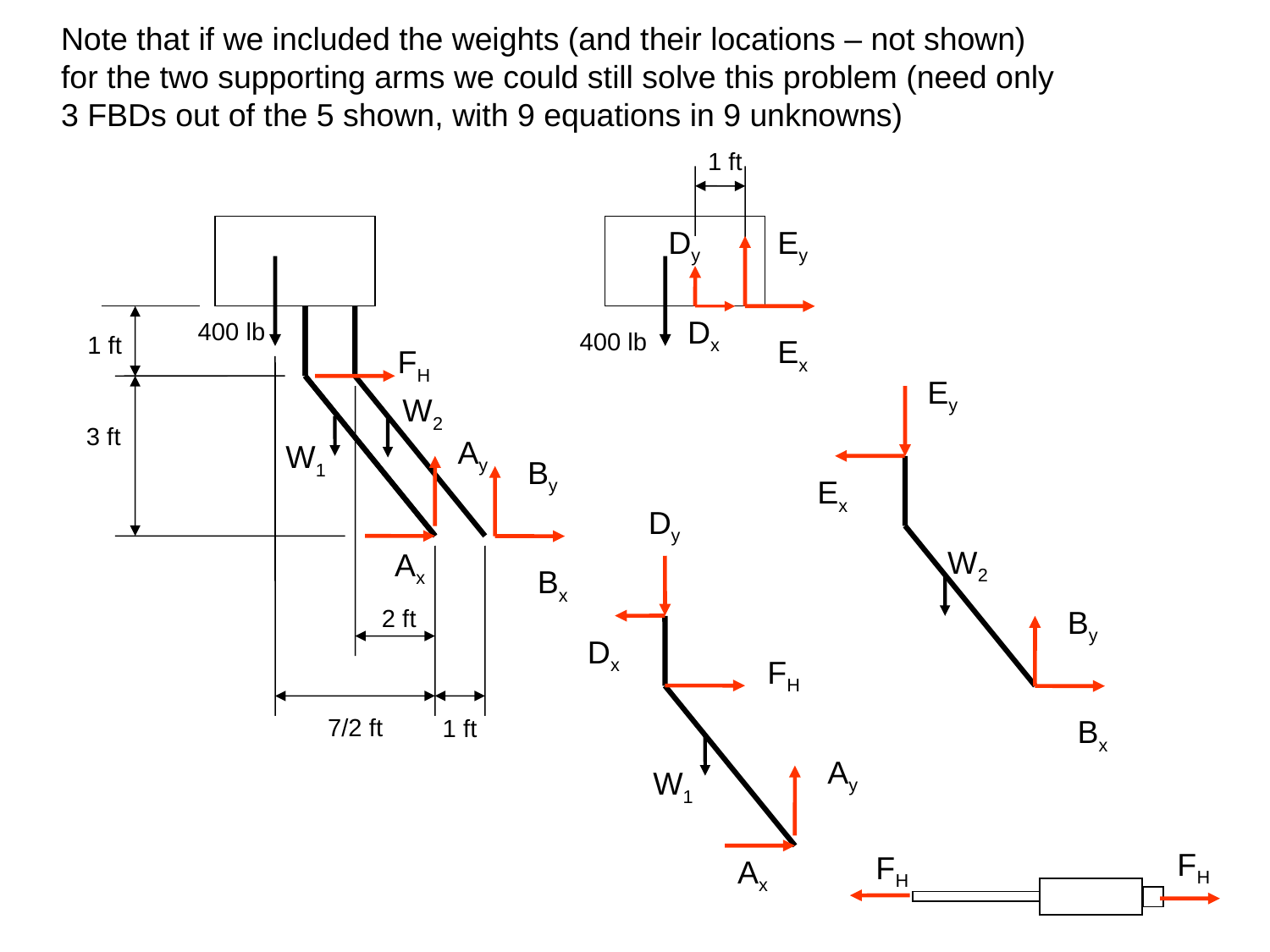

Note that if we included the weights (and their locations – not shown) for the two supporting arms we could still solve this problem (need only 3 FBDs out of the 5 shown, with 9 equations in 9 unknowns)
1 ft

Dy
Ey

Dx

400 lb
400 lb
1 ft
Ex
FH

Ey

W2

3 ft

Ay
W1
By

Ex
Dy

W2

Ax

Bx

By
2 ft

Dx

FH

7/2 ft
Bx
1 ft

Ay
W1

FH
FH

Ax